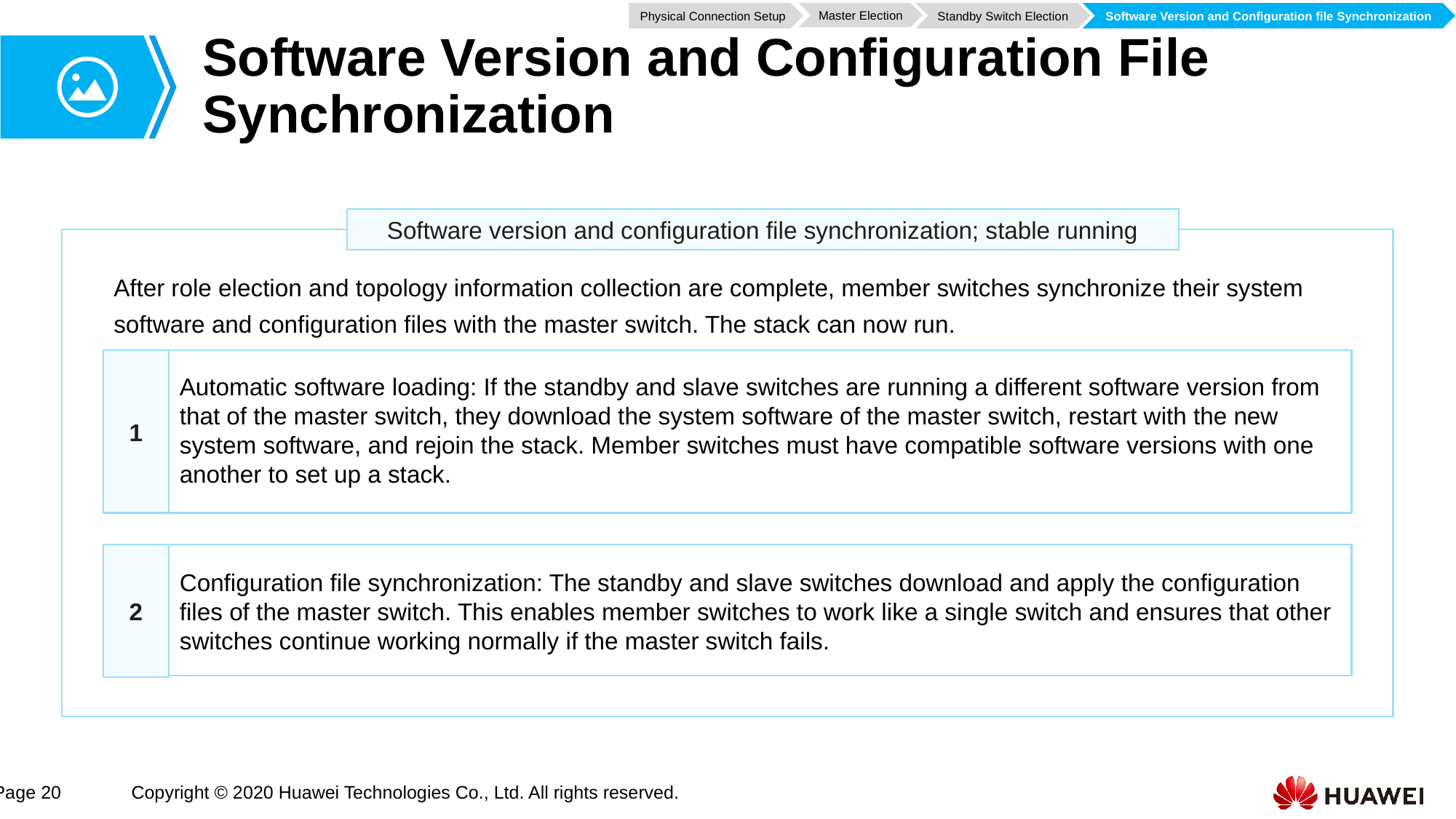

Physical Connection Setup
Standby Switch Election
Master Election
Software Version and Configuration file Synchronization
# Software Version and Configuration File Synchronization
Software version and configuration file synchronization; stable running

After role election and topology information collection are complete, member switches synchronize their system software and configuration files with the master switch. The stack can now run.

1
Automatic software loading: If the standby and slave switches are running a different software version from that of the master switch, they download the system software of the master switch, restart with the new system software, and rejoin the stack. Member switches must have compatible software versions with one another to set up a stack.
2

Configuration file synchronization: The standby and slave switches download and apply the configuration files of the master switch. This enables member switches to work like a single switch and ensures that other switches continue working normally if the master switch fails.